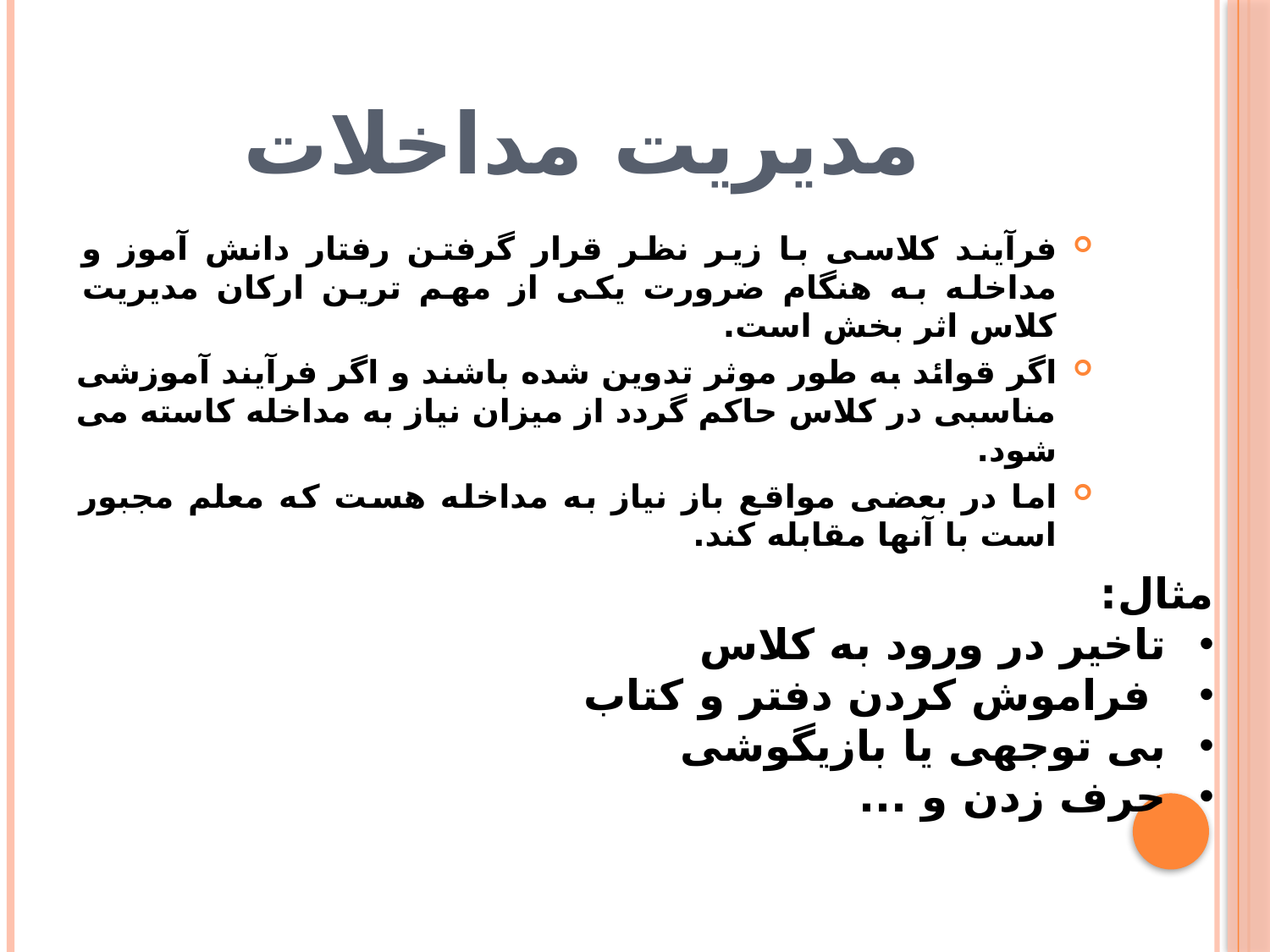

# مدیریت مداخلات
فرآیند کلاسی با زیر نظر قرار گرفتن رفتار دانش آموز و مداخله به هنگام ضرورت یکی از مهم ترین ارکان مدیریت کلاس اثر بخش است.
اگر قوائد به طور موثر تدوین شده باشند و اگر فرآیند آموزشی مناسبی در کلاس حاکم گردد از میزان نیاز به مداخله کاسته می شود.
اما در بعضی مواقع باز نیاز به مداخله هست که معلم مجبور است با آنها مقابله کند.

مثال:
تاخیر در ورود به کلاس
 فراموش کردن دفتر و کتاب
بی توجهی یا بازیگوشی
حرف زدن و ...